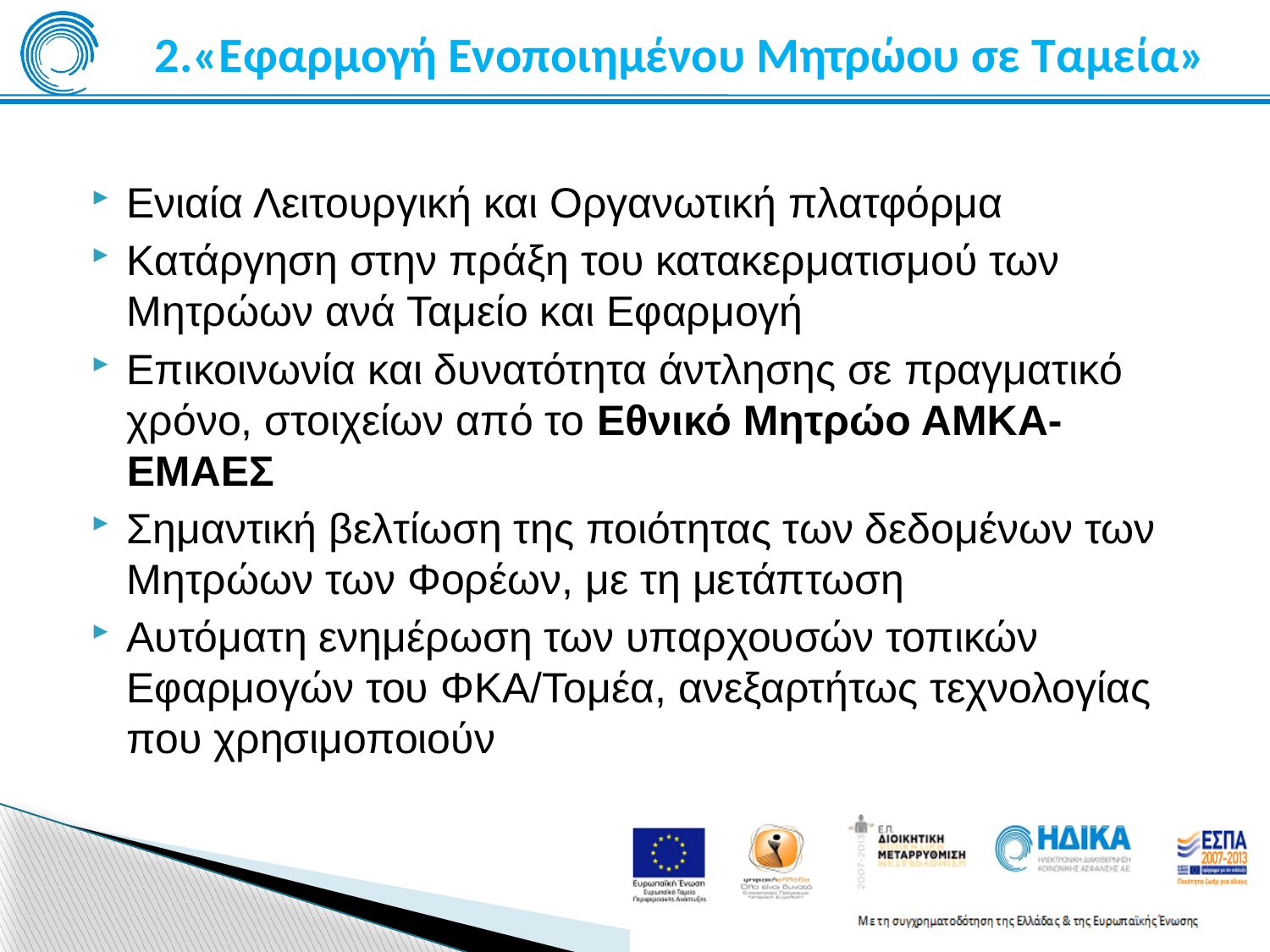

# 2.«Εφαρμογή Ενοποιημένου Μητρώου σε Ταμεία»

Ενιαία Λειτουργική και Οργανωτική πλατφόρμα
Κατάργηση στην πράξη του κατακερματισμού των Μητρώων ανά Ταμείο και Εφαρμογή
Επικοινωνία και δυνατότητα άντλησης σε πραγματικό χρόνο, στοιχείων από το Εθνικό Μητρώο ΑΜΚΑ-ΕΜΑΕΣ
Σημαντική βελτίωση της ποιότητας των δεδομένων των Μητρώων των Φορέων, με τη μετάπτωση
Αυτόματη ενημέρωση των υπαρχουσών τοπικών Εφαρμογών του ΦΚΑ/Τομέα, ανεξαρτήτως τεχνολογίας που χρησιμοποιούν